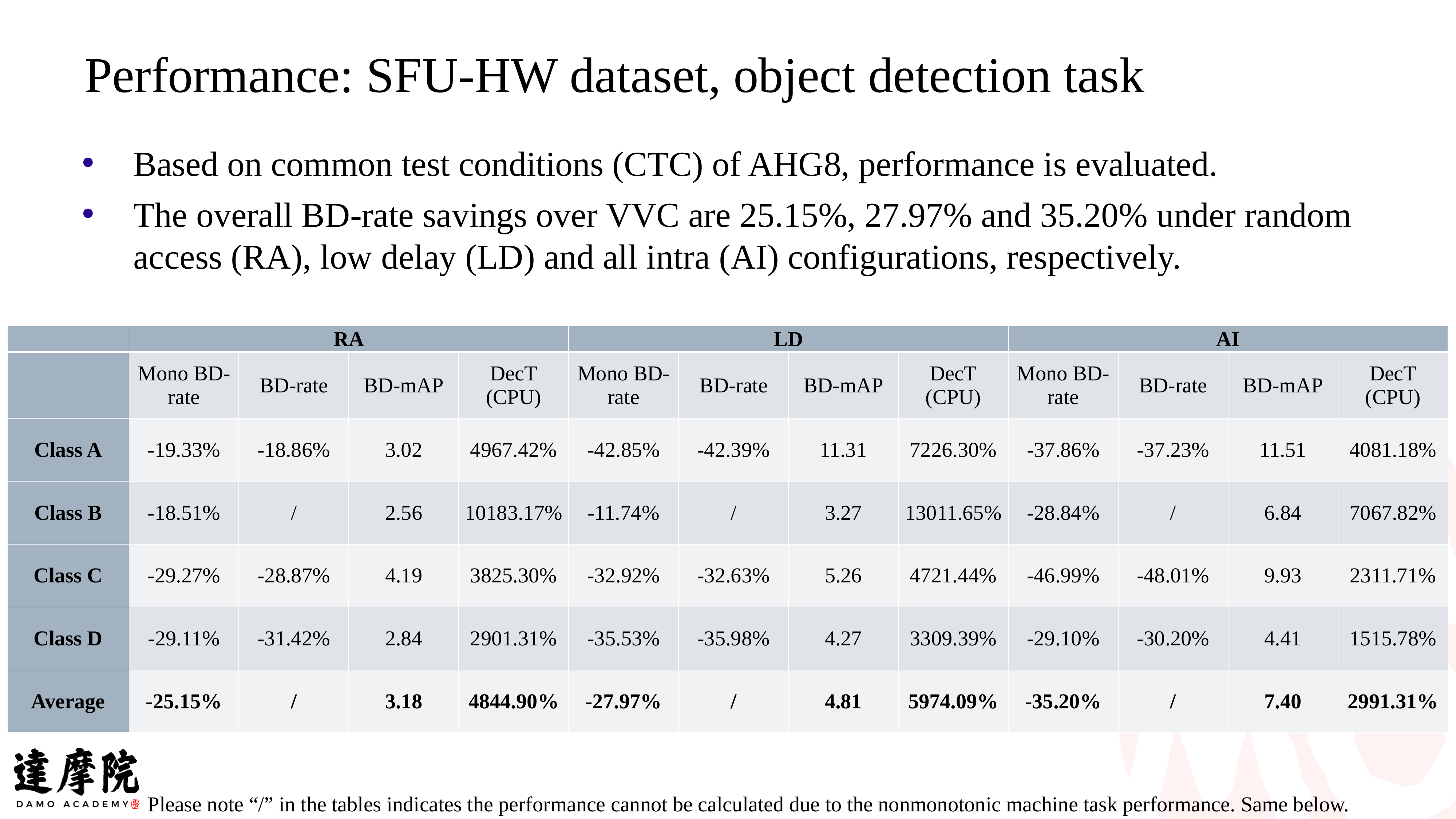

Performance: SFU-HW dataset, object detection task
Based on common test conditions (CTC) of AHG8, performance is evaluated.
The overall BD-rate savings over VVC are 25.15%, 27.97% and 35.20% under random access (RA), low delay (LD) and all intra (AI) configurations, respectively.

|  | RA |  |  |  | LD |  |  |  | AI |  |  |  |
| --- | --- | --- | --- | --- | --- | --- | --- | --- | --- | --- | --- | --- |
|  | Mono BD-rate | BD-rate | BD-mAP | DecT (CPU) | Mono BD-rate | BD-rate | BD-mAP | DecT (CPU) | Mono BD-rate | BD-rate | BD-mAP | DecT (CPU) |
| Class A | -19.33% | -18.86% | 3.02 | 4967.42% | -42.85% | -42.39% | 11.31 | 7226.30% | -37.86% | -37.23% | 11.51 | 4081.18% |
| Class B | -18.51% | / | 2.56 | 10183.17% | -11.74% | / | 3.27 | 13011.65% | -28.84% | / | 6.84 | 7067.82% |
| Class C | -29.27% | -28.87% | 4.19 | 3825.30% | -32.92% | -32.63% | 5.26 | 4721.44% | -46.99% | -48.01% | 9.93 | 2311.71% |
| Class D | -29.11% | -31.42% | 2.84 | 2901.31% | -35.53% | -35.98% | 4.27 | 3309.39% | -29.10% | -30.20% | 4.41 | 1515.78% |
| Average | -25.15% | / | 3.18 | 4844.90% | -27.97% | / | 4.81 | 5974.09% | -35.20% | / | 7.40 | 2991.31% |
4
Please note “/” in the tables indicates the performance cannot be calculated due to the nonmonotonic machine task performance. Same below.